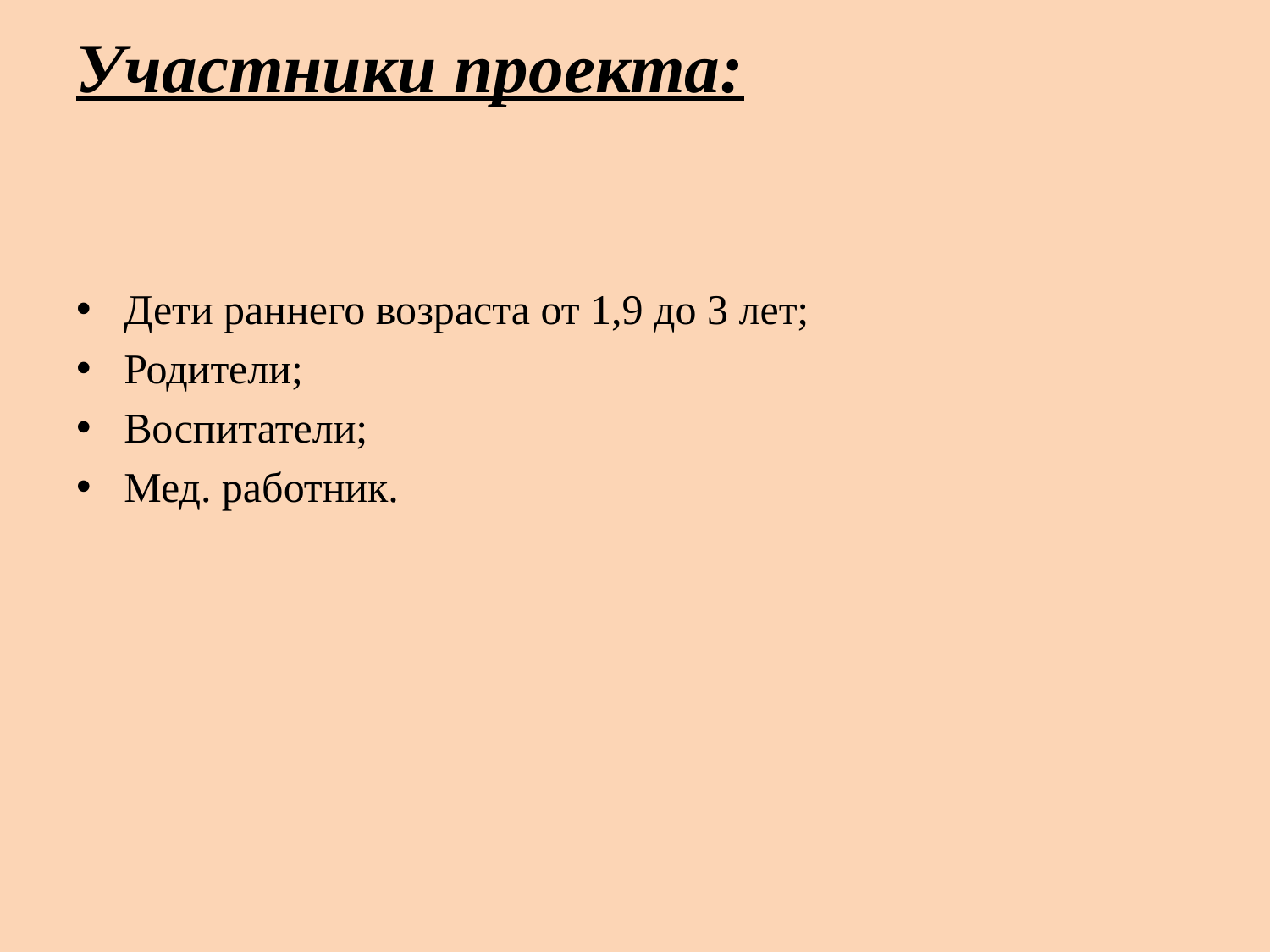

Участники проекта:
Дети раннего возраста от 1,9 до 3 лет;
Родители;
Воспитатели;
Мед. работник.